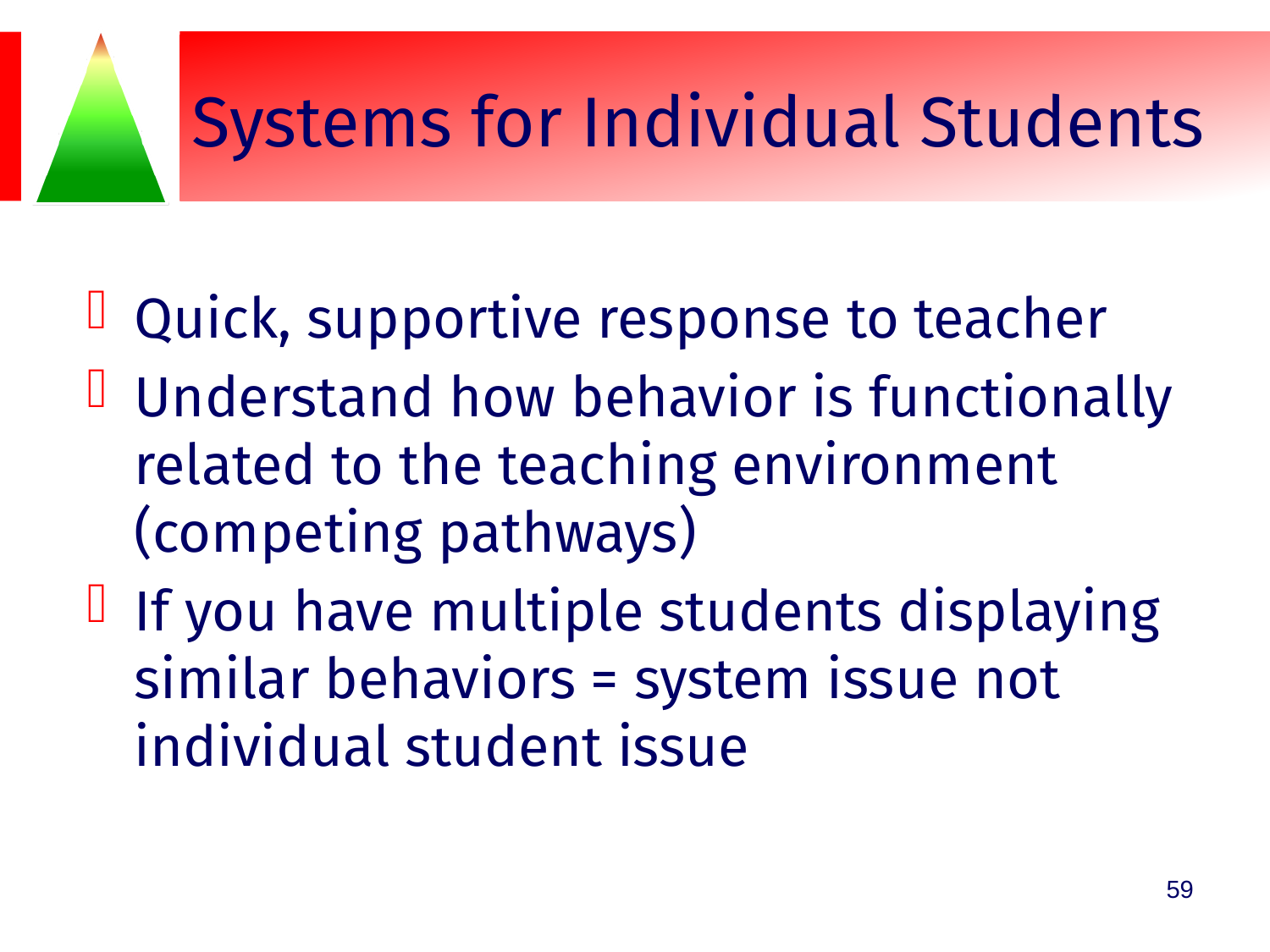

# Systems for Individual Students
Quick, supportive response to teacher
Understand how behavior is functionally related to the teaching environment (competing pathways)
If you have multiple students displaying similar behaviors = system issue not individual student issue

59